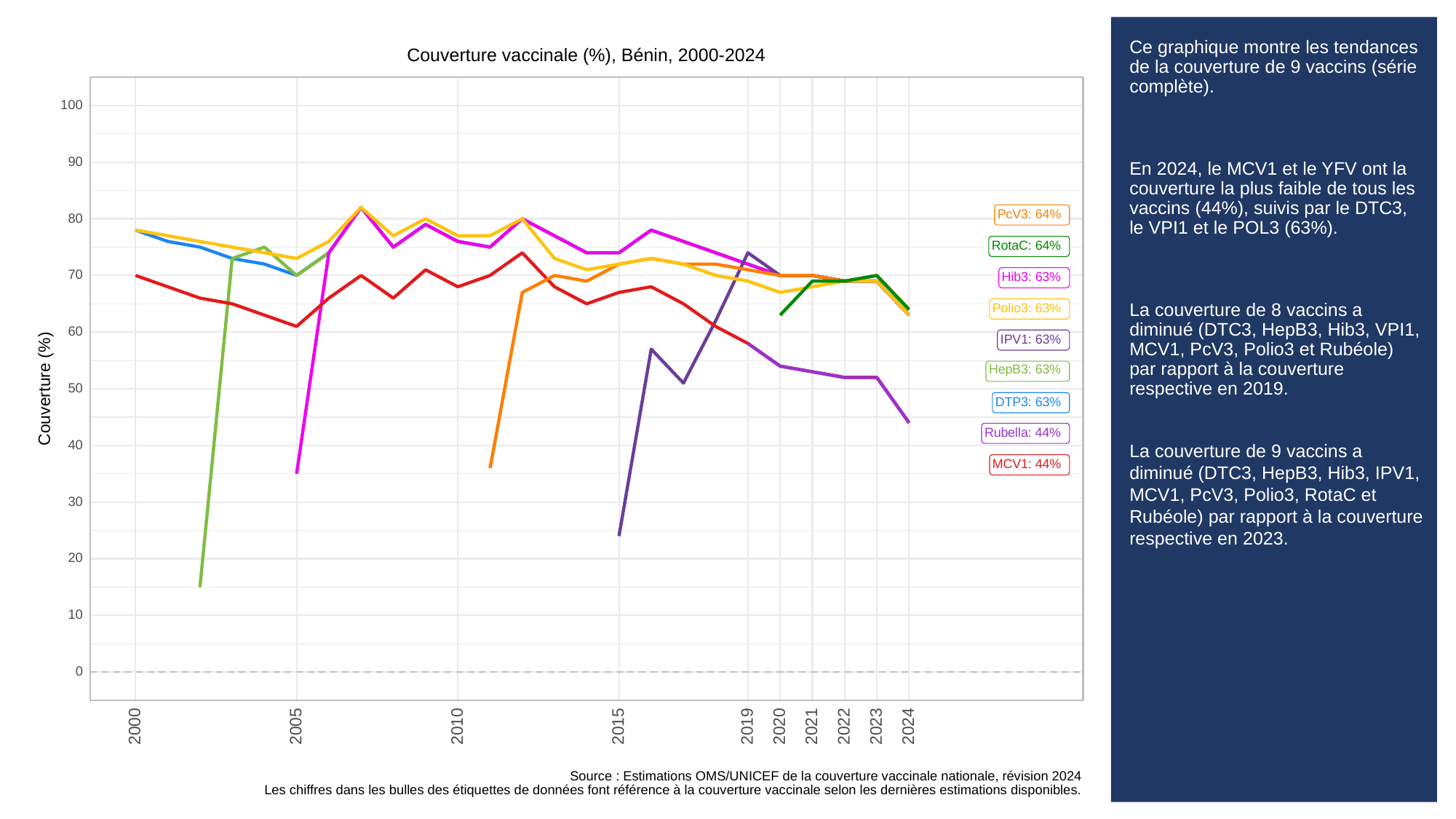

# Ce graphique montre les tendances de la couverture de 9 vaccins (série complète).

En 2024, le MCV1 et le YFV ont la couverture la plus faible de tous les vaccins (44%), suivis par le DTC3, le VPI1 et le POL3 (63%).

La couverture de 8 vaccins a diminué (DTC3, HepB3, Hib3, VPI1, MCV1, PcV3, Polio3 et Rubéole) par rapport à la couverture respective en 2019.

La couverture de 9 vaccins a diminué (DTC3, HepB3, Hib3, IPV1, MCV1, PcV3, Polio3, RotaC et Rubéole) par rapport à la couverture respective en 2023.

Couverture vaccinale (%), Bénin, 2000-2024

100

90

PcV3: 64%
80

RotaC: 64%

70
Hib3: 63%

Polio3: 63%

60

IPV1: 63%

HepB3: 63%
Couverture (%)
50

DTP3: 63%

Rubella: 44%
40

MCV1: 44%

30

20

10

0

2023
2000
2005
2010
2015
2019
2020
2021
2022
2024
Source : Estimations OMS/UNICEF de la couverture vaccinale nationale, révision 2024
Les chiffres dans les bulles des étiquettes de données font référence à la couverture vaccinale selon les dernières estimations disponibles.